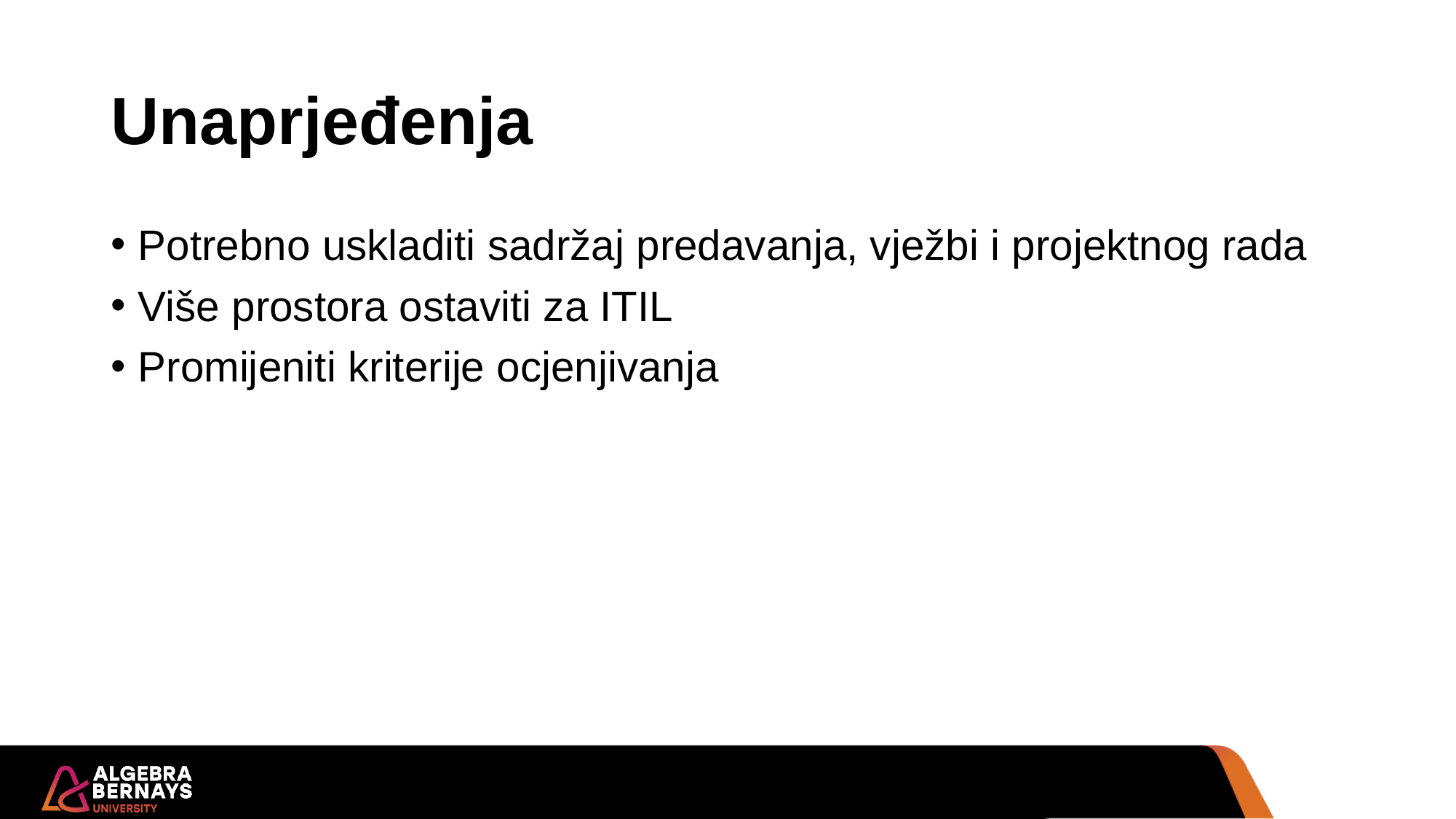

# Unaprjeđenja
Potrebno uskladiti sadržaj predavanja, vježbi i projektnog rada
Više prostora ostaviti za ITIL
Promijeniti kriterije ocjenjivanja